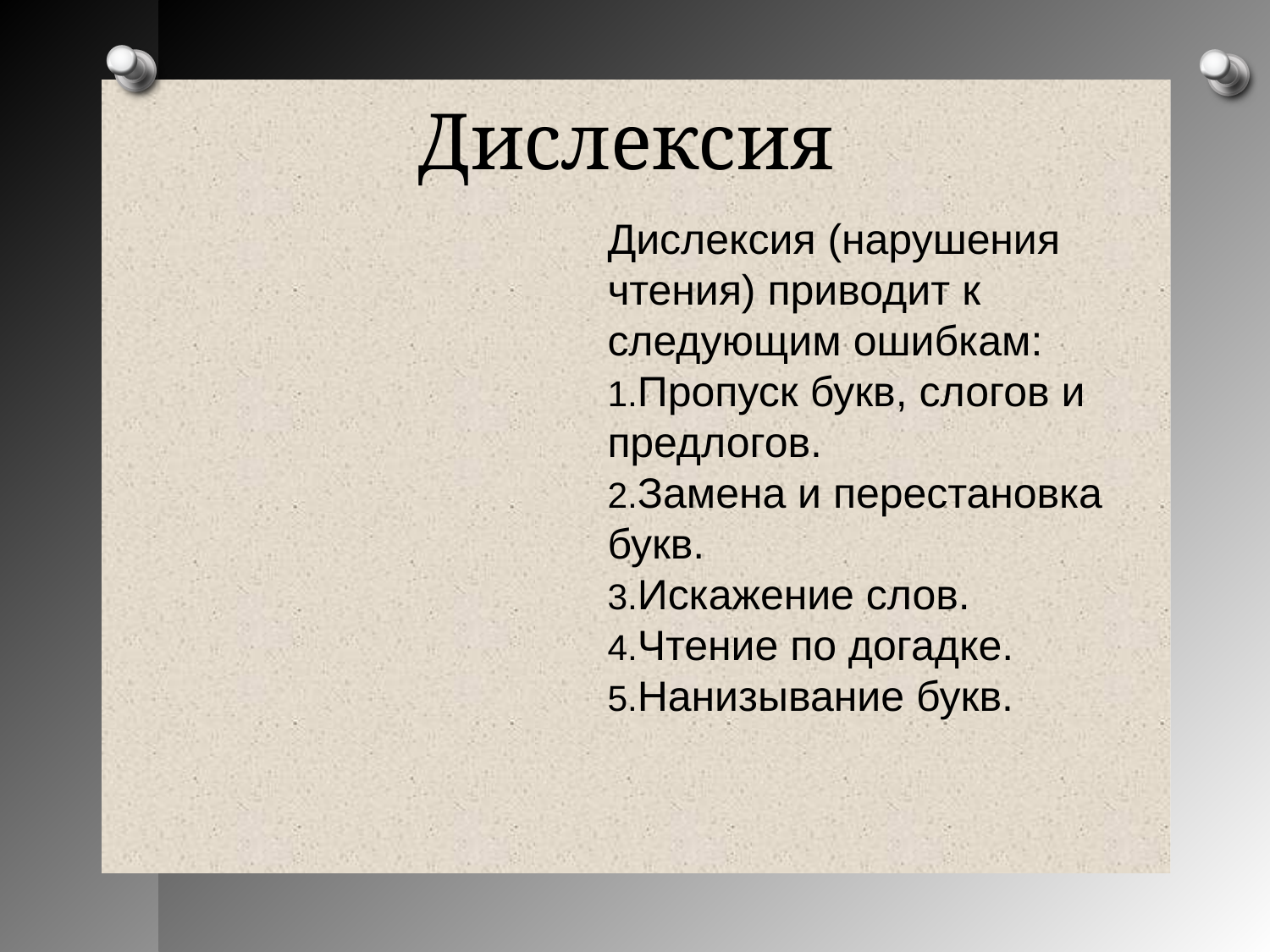

Дислексия
Дислексия (нарушения чтения) приводит к следующим ошибкам:
Пропуск букв, слогов и предлогов.
Замена и перестановка букв.
Искажение слов.
Чтение по догадке.
Нанизывание букв.